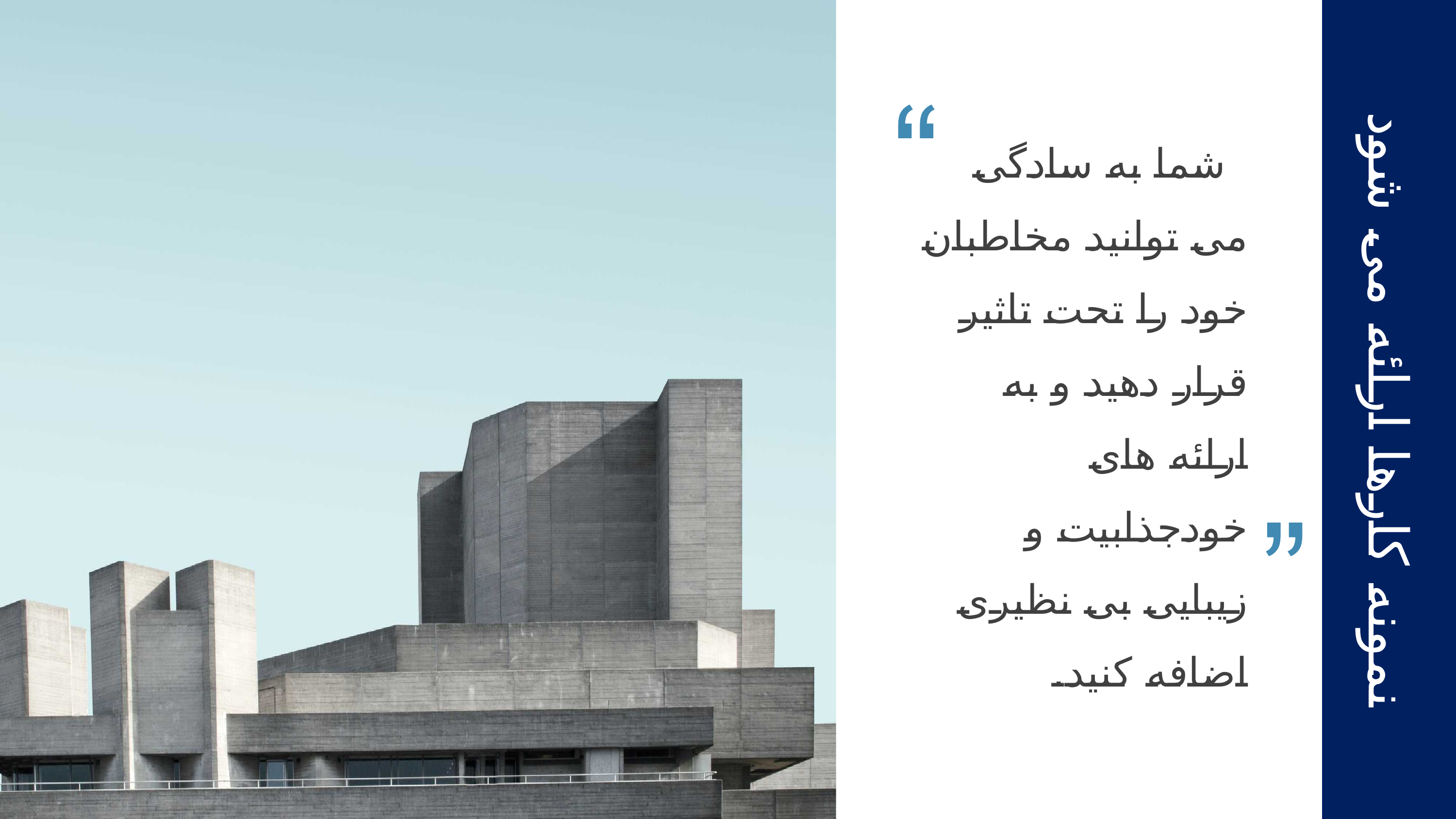

شما به سادگی می توانید مخاطبان خود را تحت تاثیر قرار دهید و به ارائه های خودجذابیت و زیبایی بی نظیری اضافه کنید.

نمونه کارها ارائه می شود